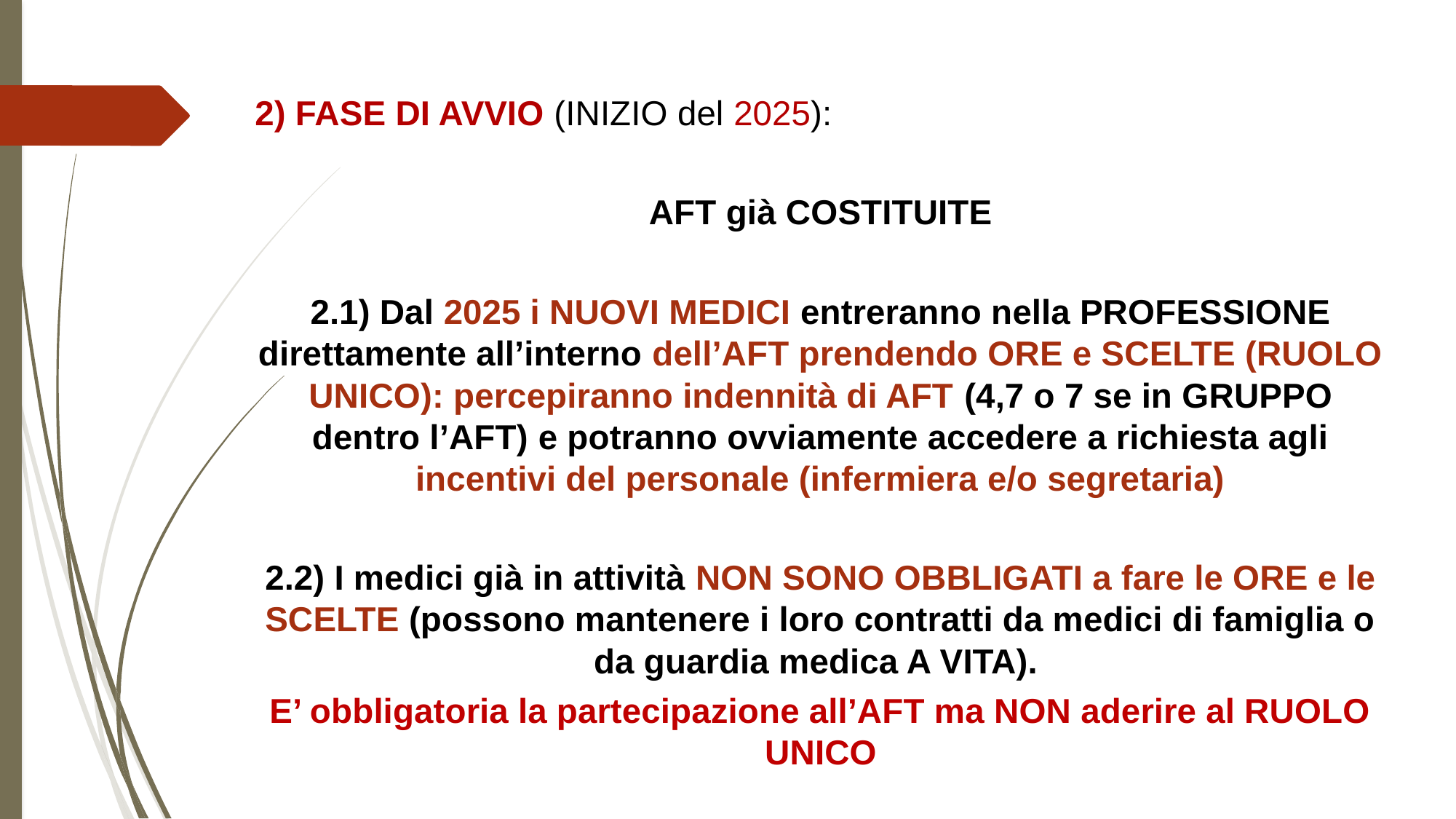

2) FASE DI AVVIO (INIZIO del 2025):

AFT già COSTITUITE

2.1) Dal 2025 i NUOVI MEDICI entreranno nella PROFESSIONE direttamente all’interno dell’AFT prendendo ORE e SCELTE (RUOLO UNICO): percepiranno indennità di AFT (4,7 o 7 se in GRUPPO dentro l’AFT) e potranno ovviamente accedere a richiesta agli incentivi del personale (infermiera e/o segretaria)

2.2) I medici già in attività NON SONO OBBLIGATI a fare le ORE e le SCELTE (possono mantenere i loro contratti da medici di famiglia o da guardia medica A VITA).
E’ obbligatoria la partecipazione all’AFT ma NON aderire al RUOLO UNICO